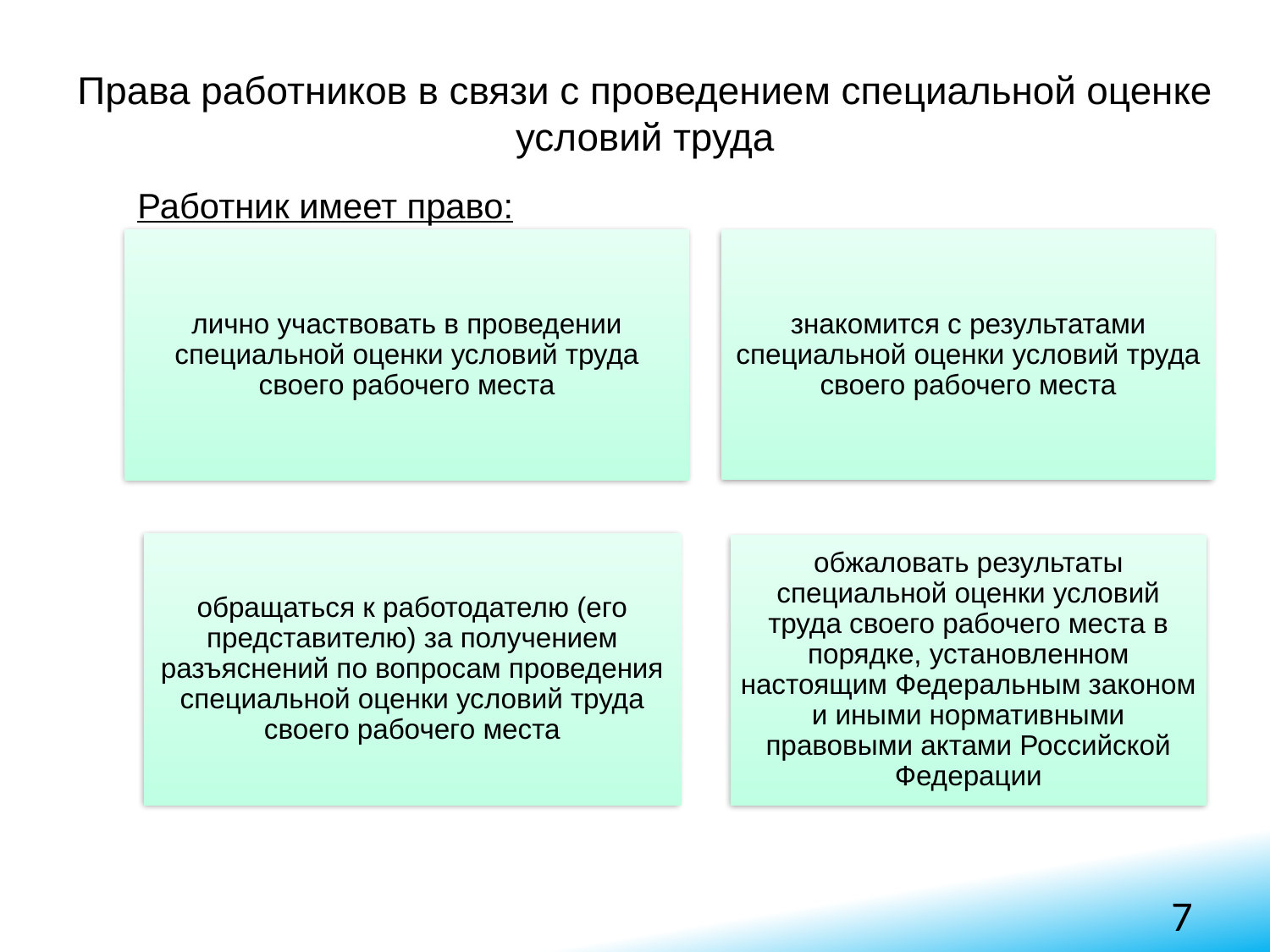

Права работников в связи с проведением специальной оценке условий труда
Работник имеет право:
лично участвовать в проведении специальной оценки условий труда своего рабочего места
знакомится с результатами специальной оценки условий труда своего рабочего места
обращаться к работодателю (его представителю) за получением разъяснений по вопросам проведения специальной оценки условий труда своего рабочего места
обжаловать результаты специальной оценки условий труда своего рабочего места в порядке, установленном настоящим Федеральным законом и иными нормативными правовыми актами Российской Федерации
7